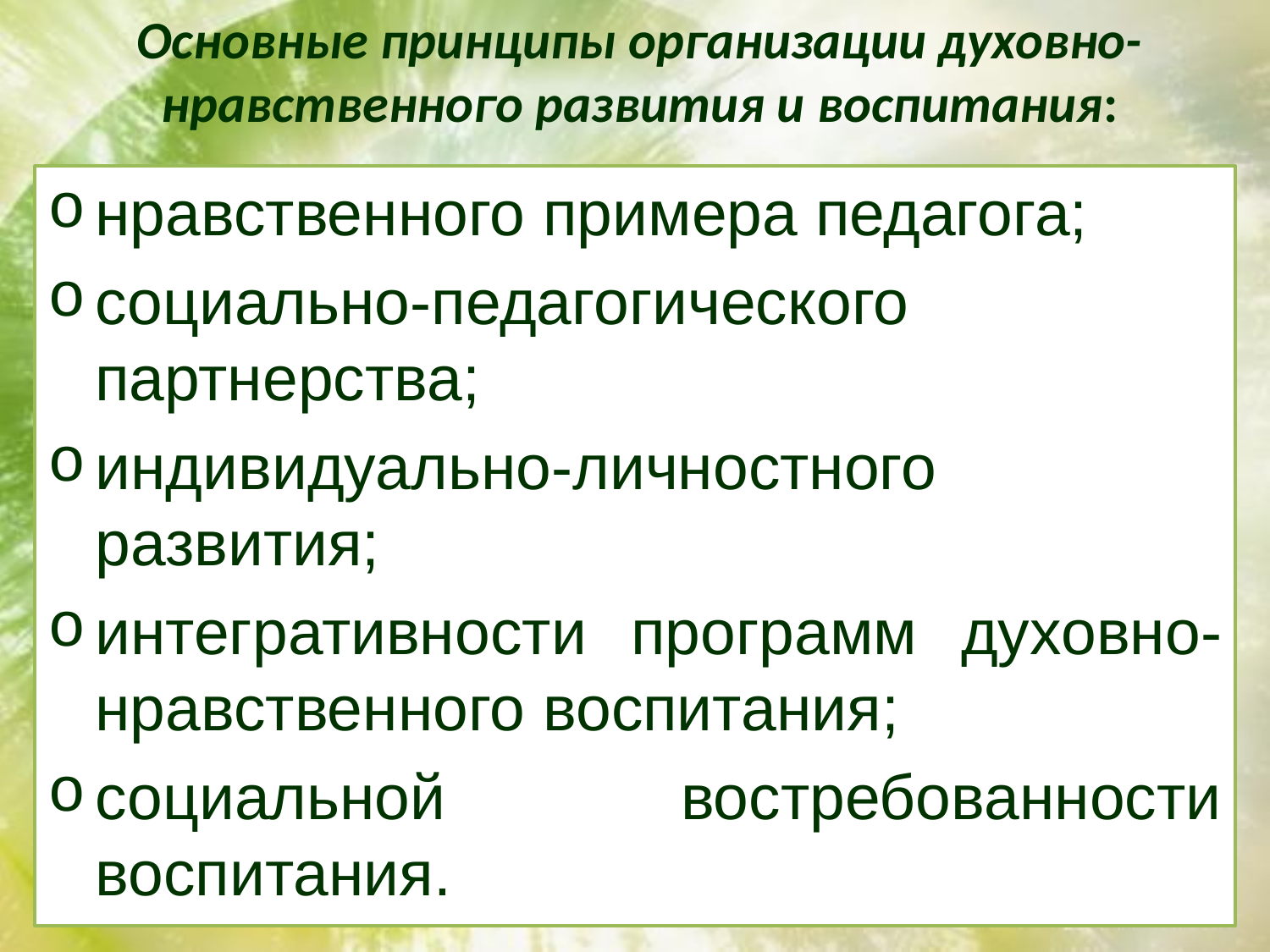

# Основные принципы организации духовно-нравственного развития и воспитания:
нравственного примера педагога;
социально-педагогического партнерства;
индивидуально-личностного развития;
интегративности программ духовно-нравственного воспитания;
социальной востребованности воспитания.